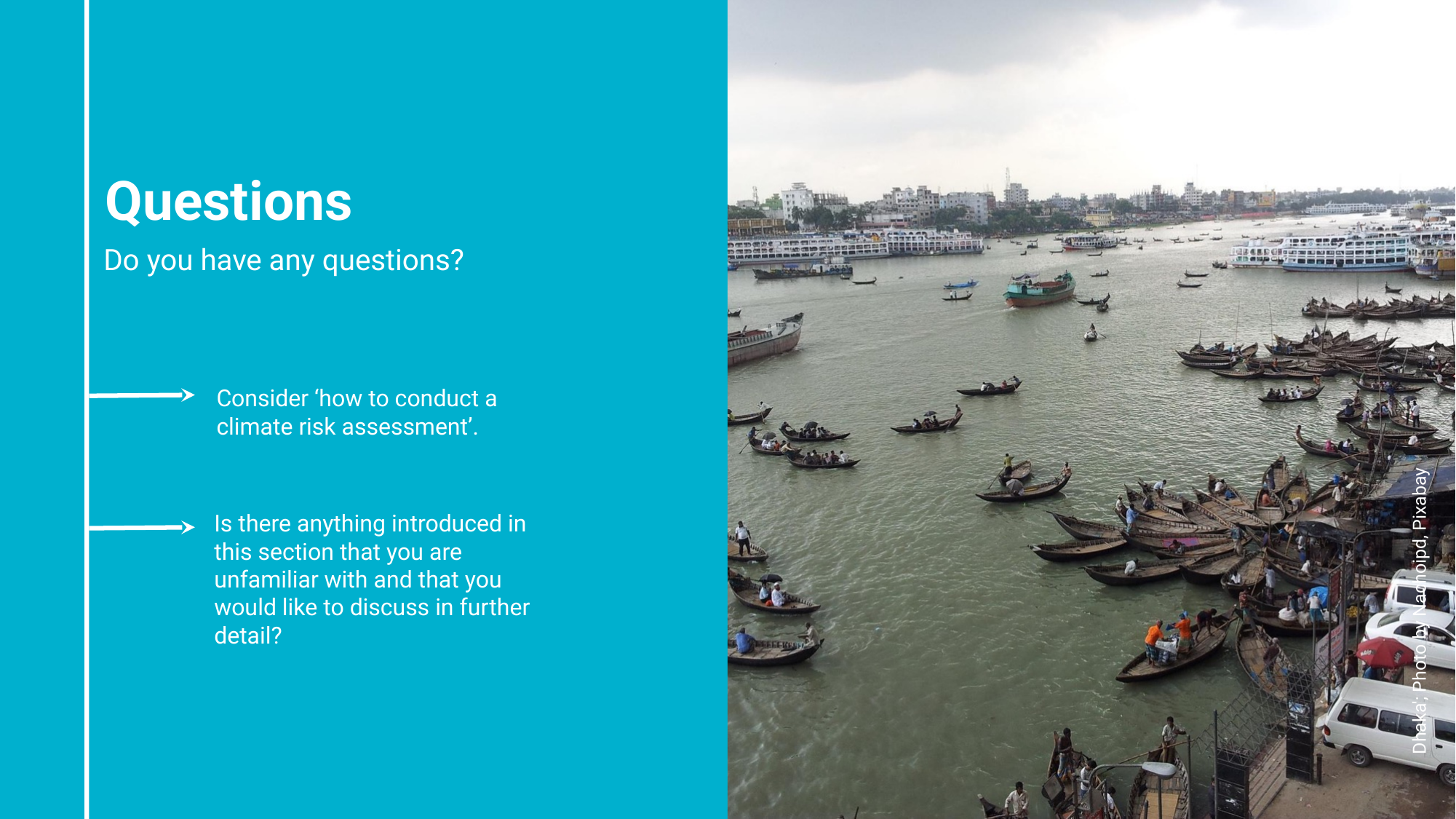

Questions
Do you have any questions?
Consider ‘how to conduct a climate risk assessment’.
Dhaka'; Photo by Nachoipd, Pixabay
Is there anything introduced in this section that you are unfamiliar with and that you would like to discuss in further detail?
69